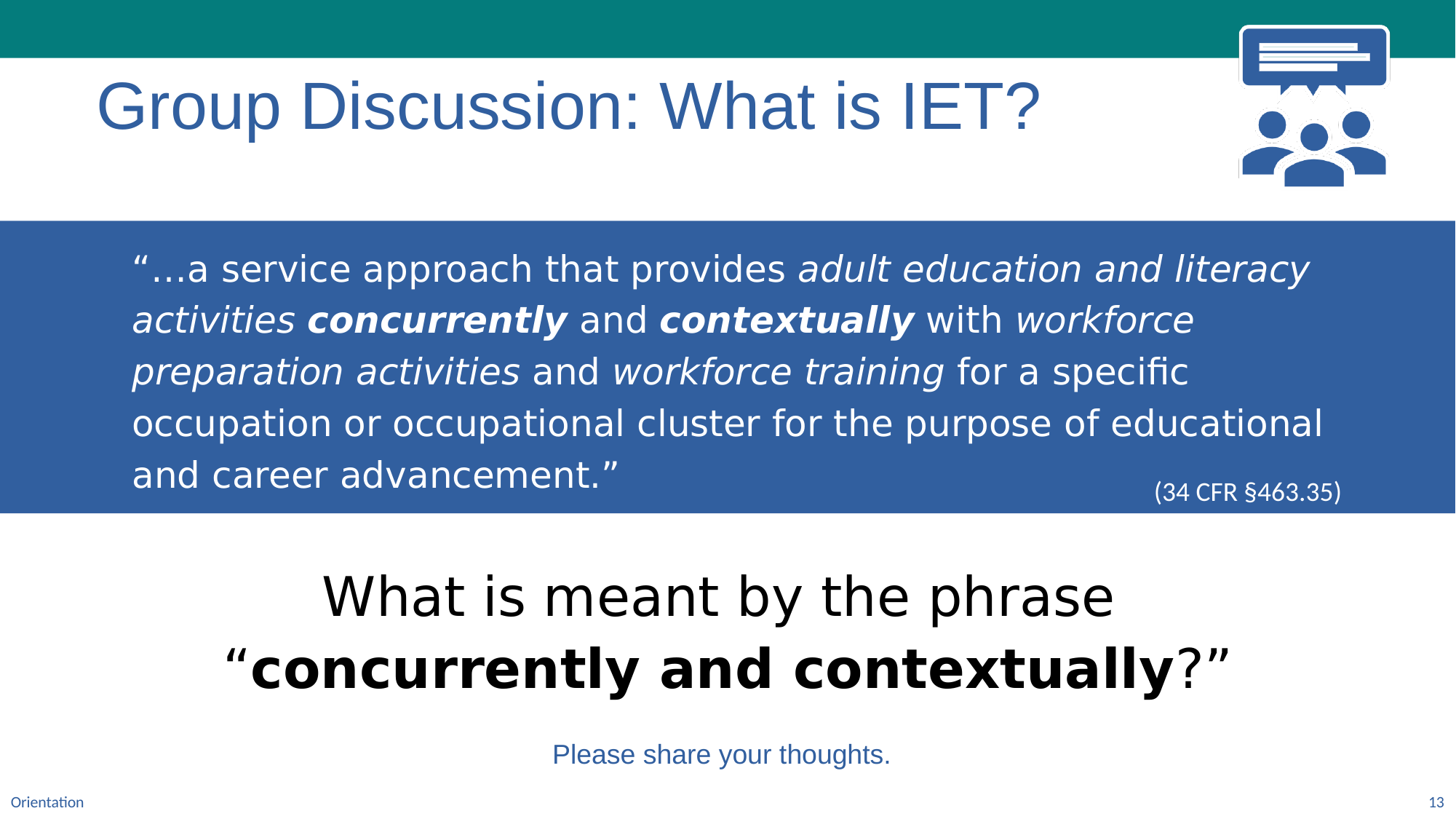

Group Discussion: What is IET?

“…a service approach that provides adult education and literacy activities concurrently and contextually with workforce preparation activities and workforce training for a specific occupation or occupational cluster for the purpose of educational and career advancement.”
(34 CFR §463.35)
What is meant by the phrase
“concurrently and contextually?”
Please share your thoughts.
Orientation
13